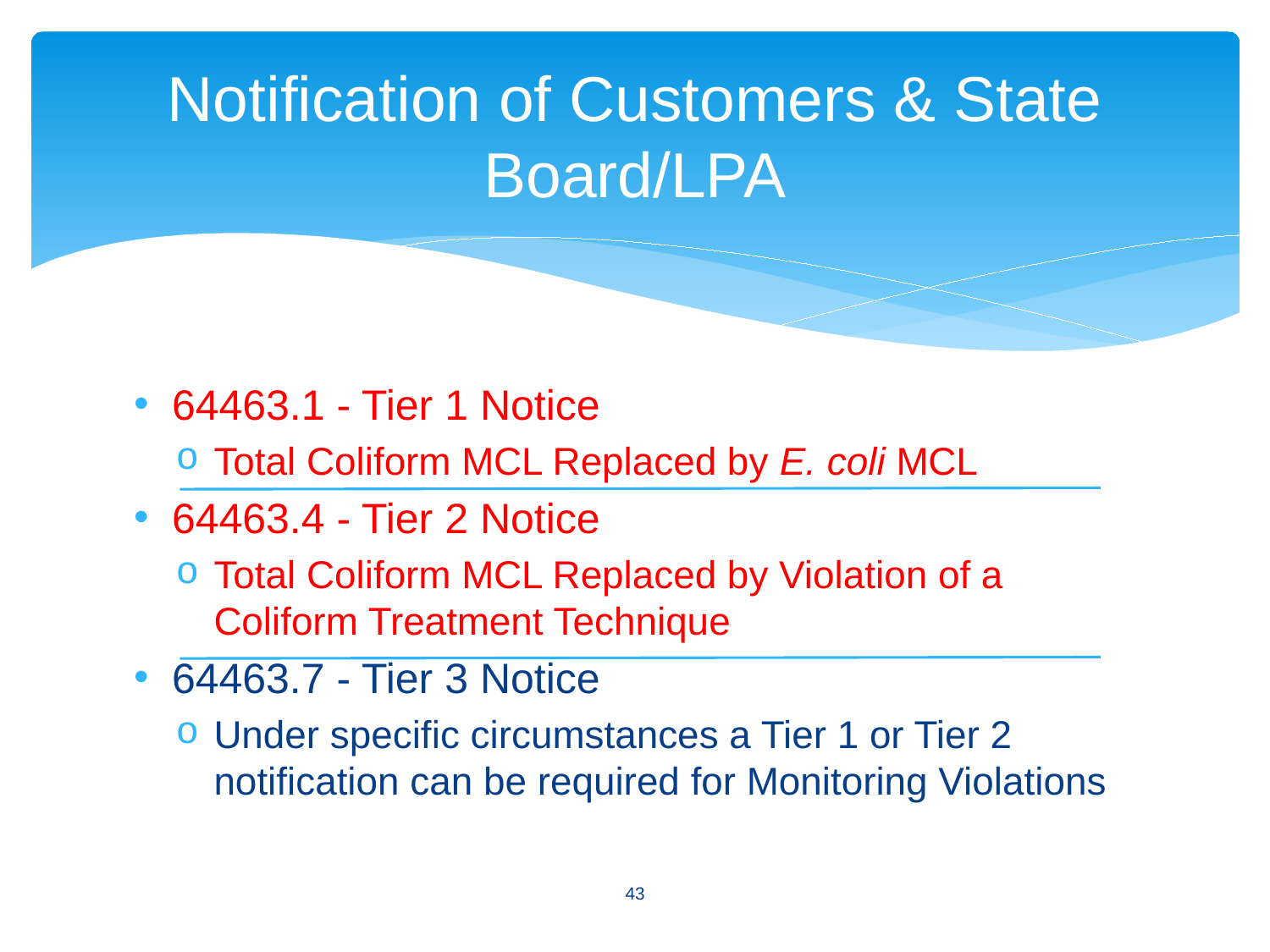

# Notification of Customers & State Board/LPA
64463.1 - Tier 1 Notice
Total Coliform MCL Replaced by E. coli MCL
64463.4 - Tier 2 Notice
Total Coliform MCL Replaced by Violation of a Coliform Treatment Technique
64463.7 - Tier 3 Notice
Under specific circumstances a Tier 1 or Tier 2 notification can be required for Monitoring Violations
43